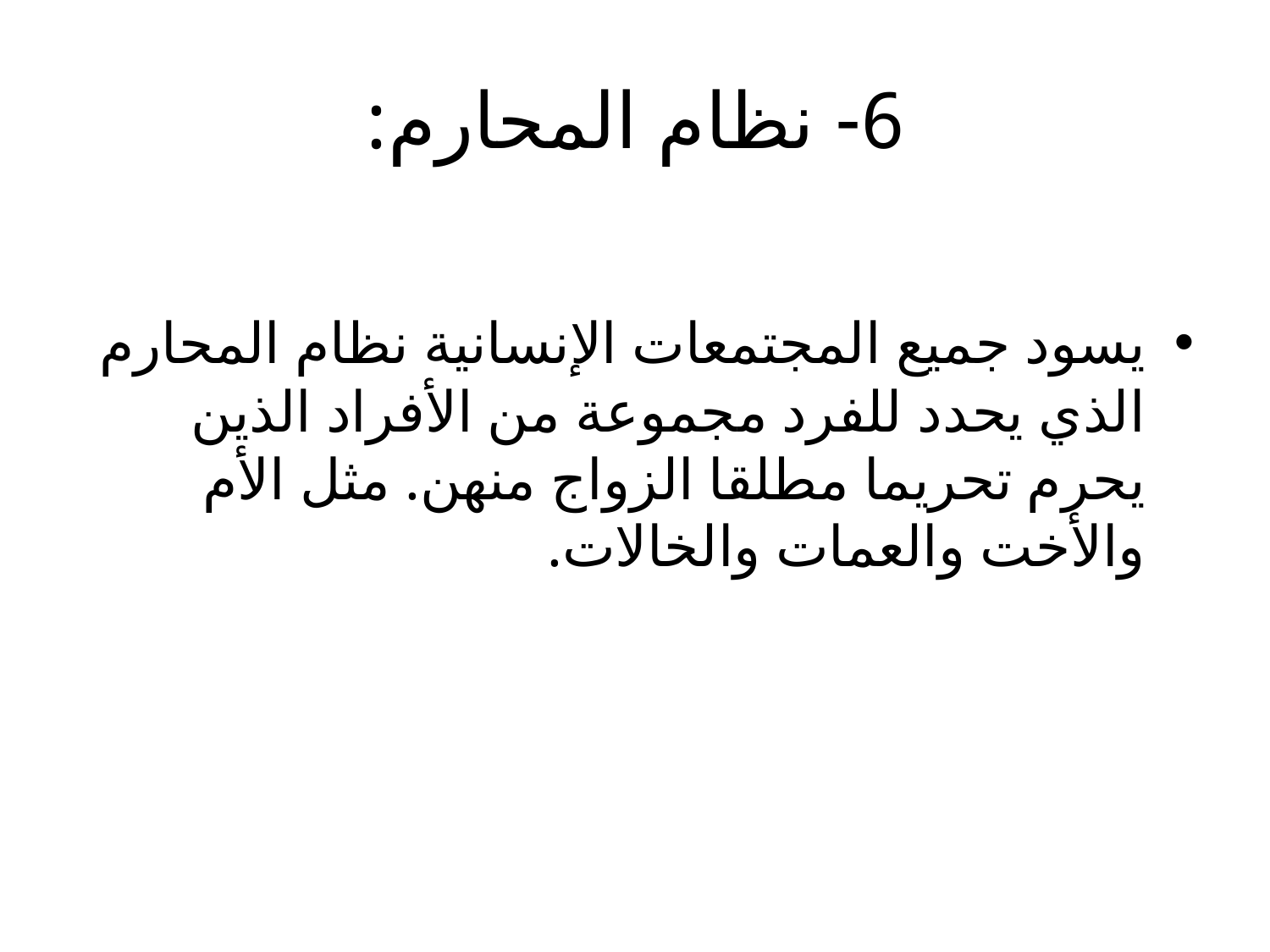

# 6- نظام المحارم:

يسود جميع المجتمعات الإنسانية نظام المحارم الذي يحدد للفرد مجموعة من الأفراد الذين يحرم تحريما مطلقا الزواج منهن. مثل الأم والأخت والعمات والخالات.